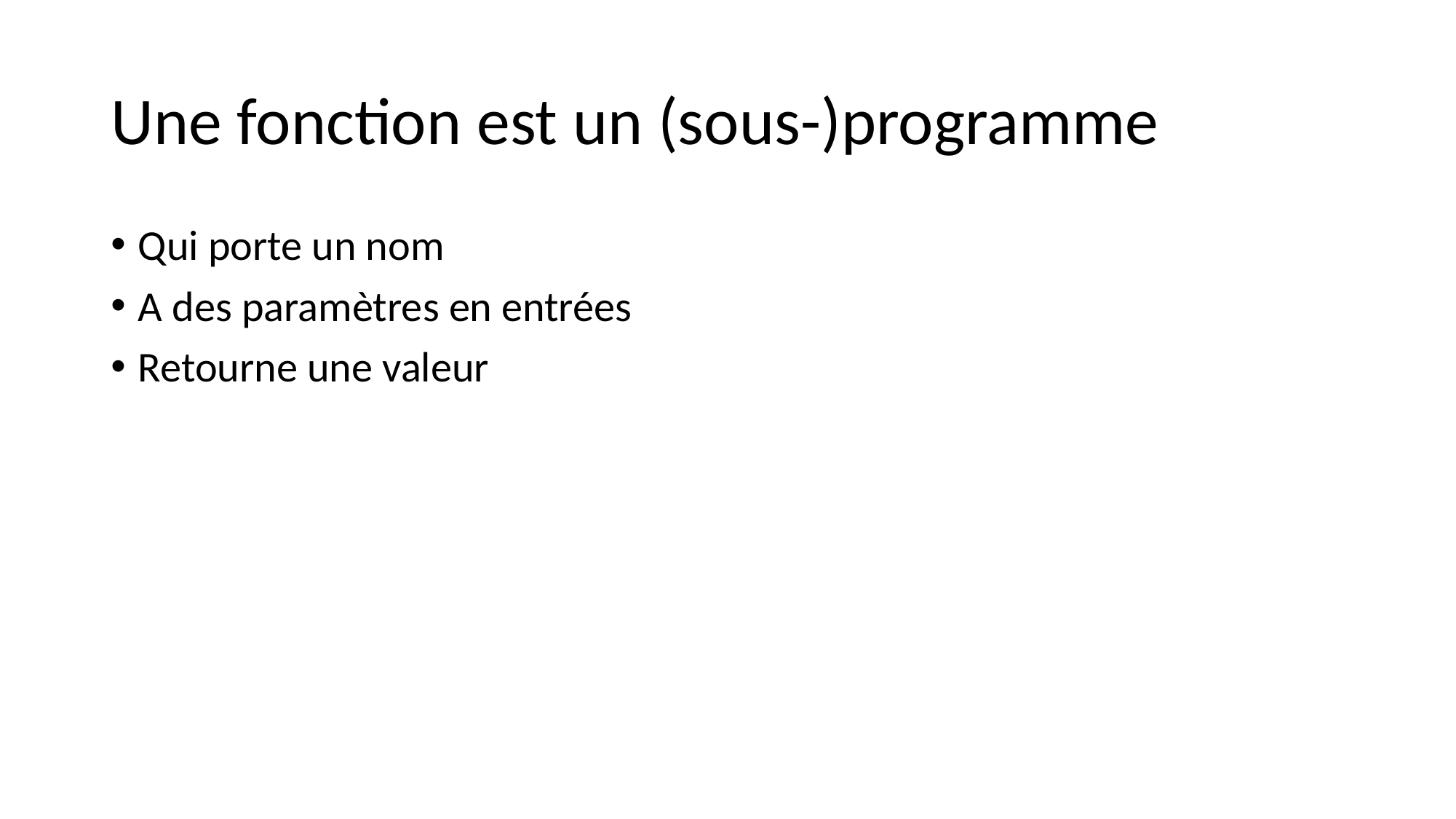

# Une fonction est un (sous-)programme
Qui porte un nom
A des paramètres en entrées
Retourne une valeur